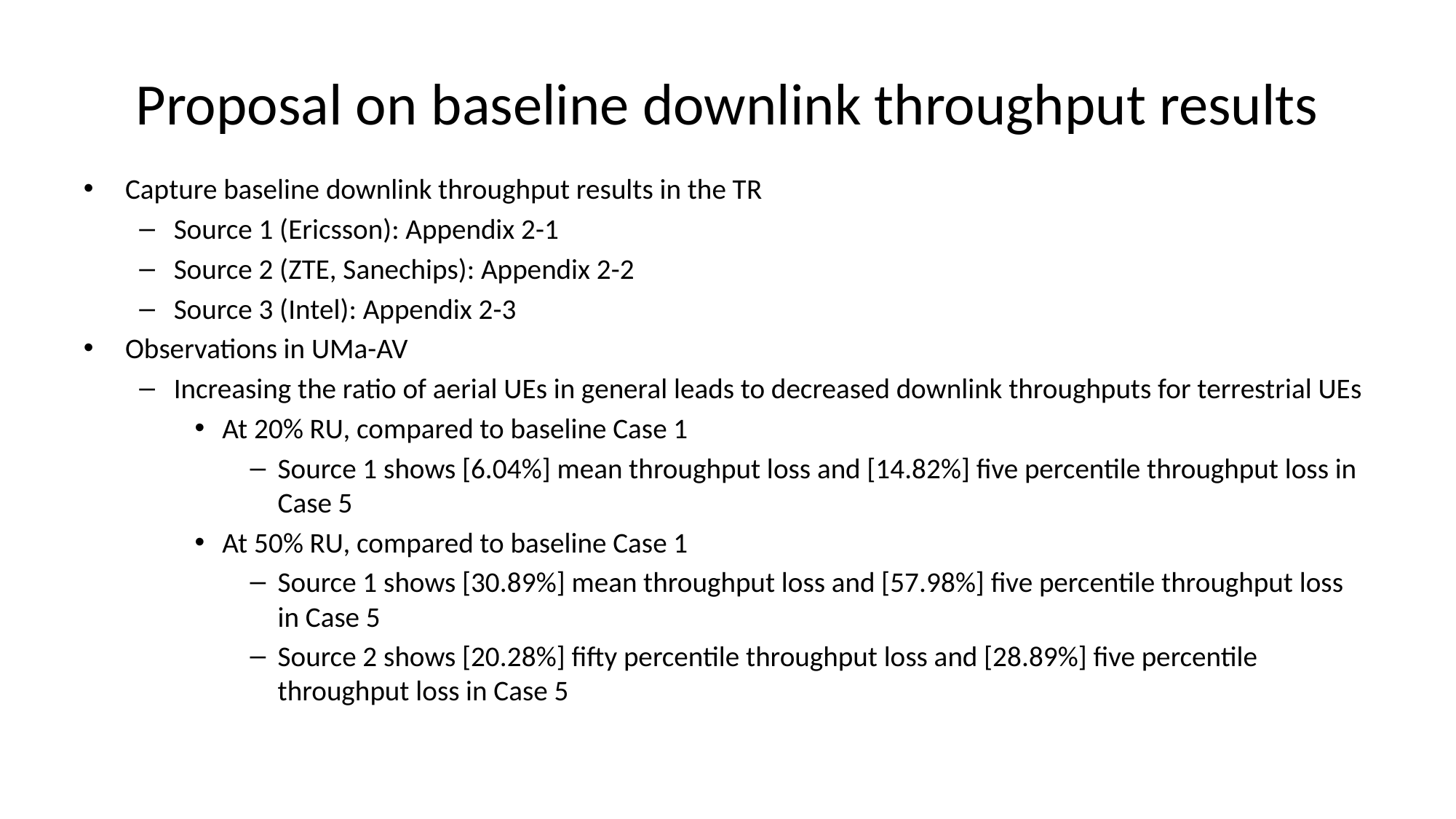

# Proposal on baseline downlink throughput results
Capture baseline downlink throughput results in the TR
Source 1 (Ericsson): Appendix 2-1
Source 2 (ZTE, Sanechips): Appendix 2-2
Source 3 (Intel): Appendix 2-3
Observations in UMa-AV
Increasing the ratio of aerial UEs in general leads to decreased downlink throughputs for terrestrial UEs
At 20% RU, compared to baseline Case 1
Source 1 shows [6.04%] mean throughput loss and [14.82%] five percentile throughput loss in Case 5
At 50% RU, compared to baseline Case 1
Source 1 shows [30.89%] mean throughput loss and [57.98%] five percentile throughput loss in Case 5
Source 2 shows [20.28%] fifty percentile throughput loss and [28.89%] five percentile throughput loss in Case 5